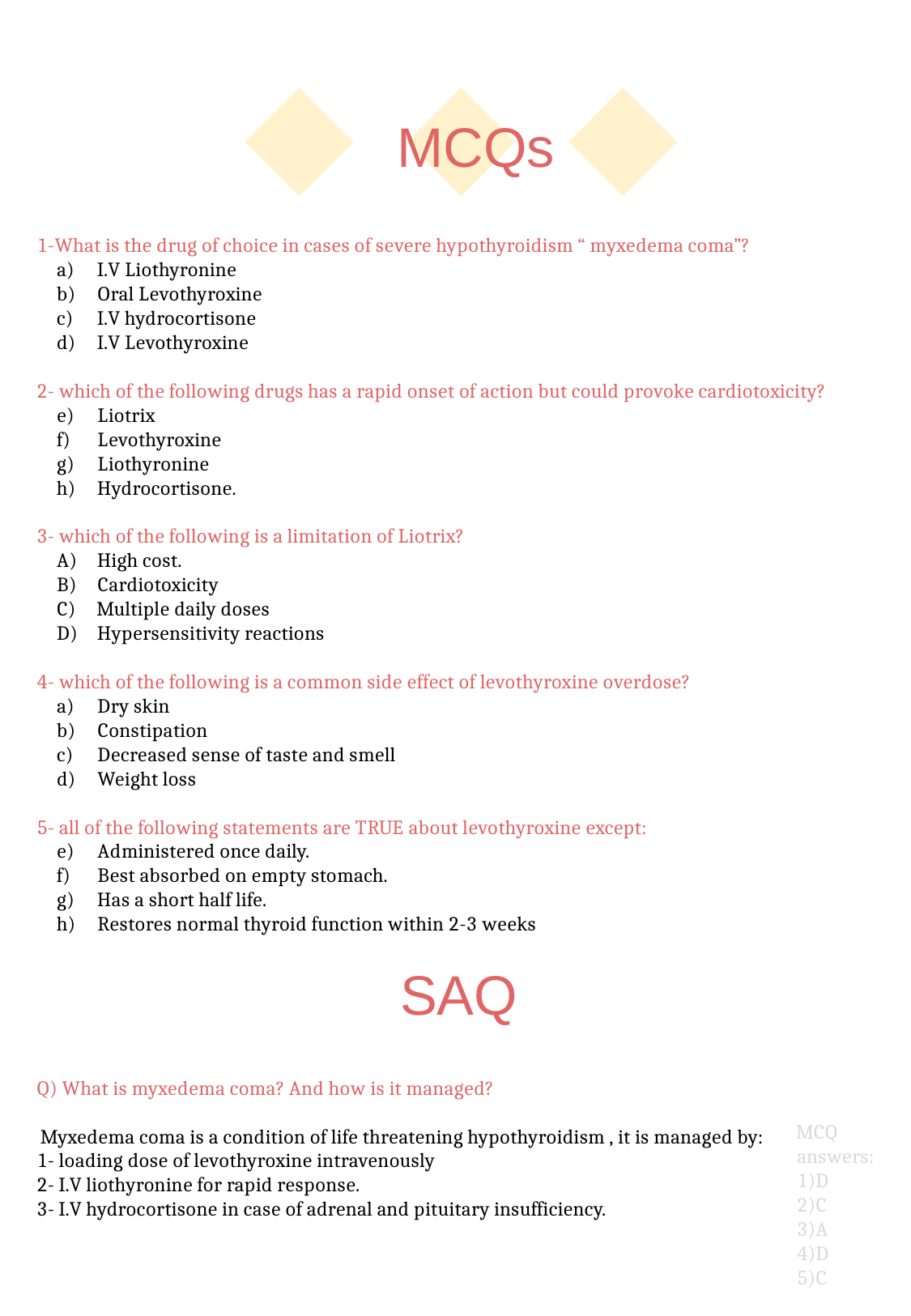

MCQs

1-What is the drug of choice in cases of severe hypothyroidism “ myxedema coma”?
I.V Liothyronine
Oral Levothyroxine
I.V hydrocortisone
I.V Levothyroxine

2- which of the following drugs has a rapid onset of action but could provoke cardiotoxicity?
Liotrix
Levothyroxine
Liothyronine
Hydrocortisone.

3- which of the following is a limitation of Liotrix?
High cost.
Cardiotoxicity
Multiple daily doses
Hypersensitivity reactions

4- which of the following is a common side effect of levothyroxine overdose?
Dry skin
Constipation
Decreased sense of taste and smell
Weight loss

5- all of the following statements are TRUE about levothyroxine except:
Administered once daily.
Best absorbed on empty stomach.
Has a short half life.
Restores normal thyroid function within 2-3 weeks

SAQ

Q) What is myxedema coma? And how is it managed?

 Myxedema coma is a condition of life threatening hypothyroidism , it is managed by:
1- loading dose of levothyroxine intravenously
2- I.V liothyronine for rapid response.
3- I.V hydrocortisone in case of adrenal and pituitary insufficiency.

MCQ answers:
1)D
2)C
3)A
4)D
5)C